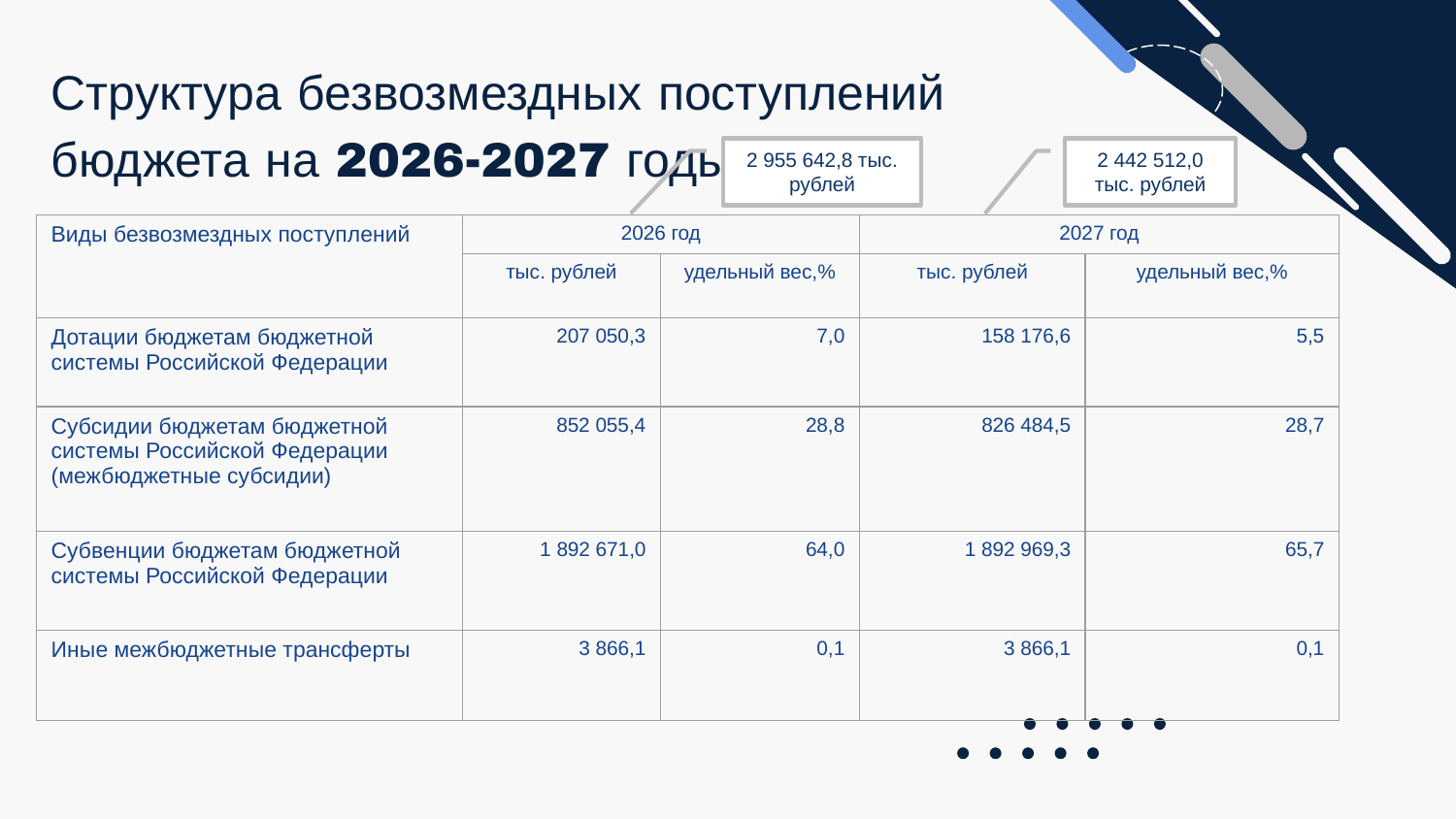

Структура безвозмездных поступлений
бюджета на 2026-2027 годы
2 955 642,8 тыс. рублей
2 442 512,0 тыс. рублей

| Виды безвозмездных поступлений | 2026 год |  | 2027 год |  |
| --- | --- | --- | --- | --- |
|  | тыс. рублей | удельный вес,% | тыс. рублей | удельный вес,% |
| Дотации бюджетам бюджетной системы Российской Федерации | 207 050,3 | 7,0 | 158 176,6 | 5,5 |
| Субсидии бюджетам бюджетной системы Российской Федерации (межбюджетные субсидии) | 852 055,4 | 28,8 | 826 484,5 | 28,7 |
| Субвенции бюджетам бюджетной системы Российской Федерации | 1 892 671,0 | 64,0 | 1 892 969,3 | 65,7 |
| Иные межбюджетные трансферты | 3 866,1 | 0,1 | 3 866,1 | 0,1 |